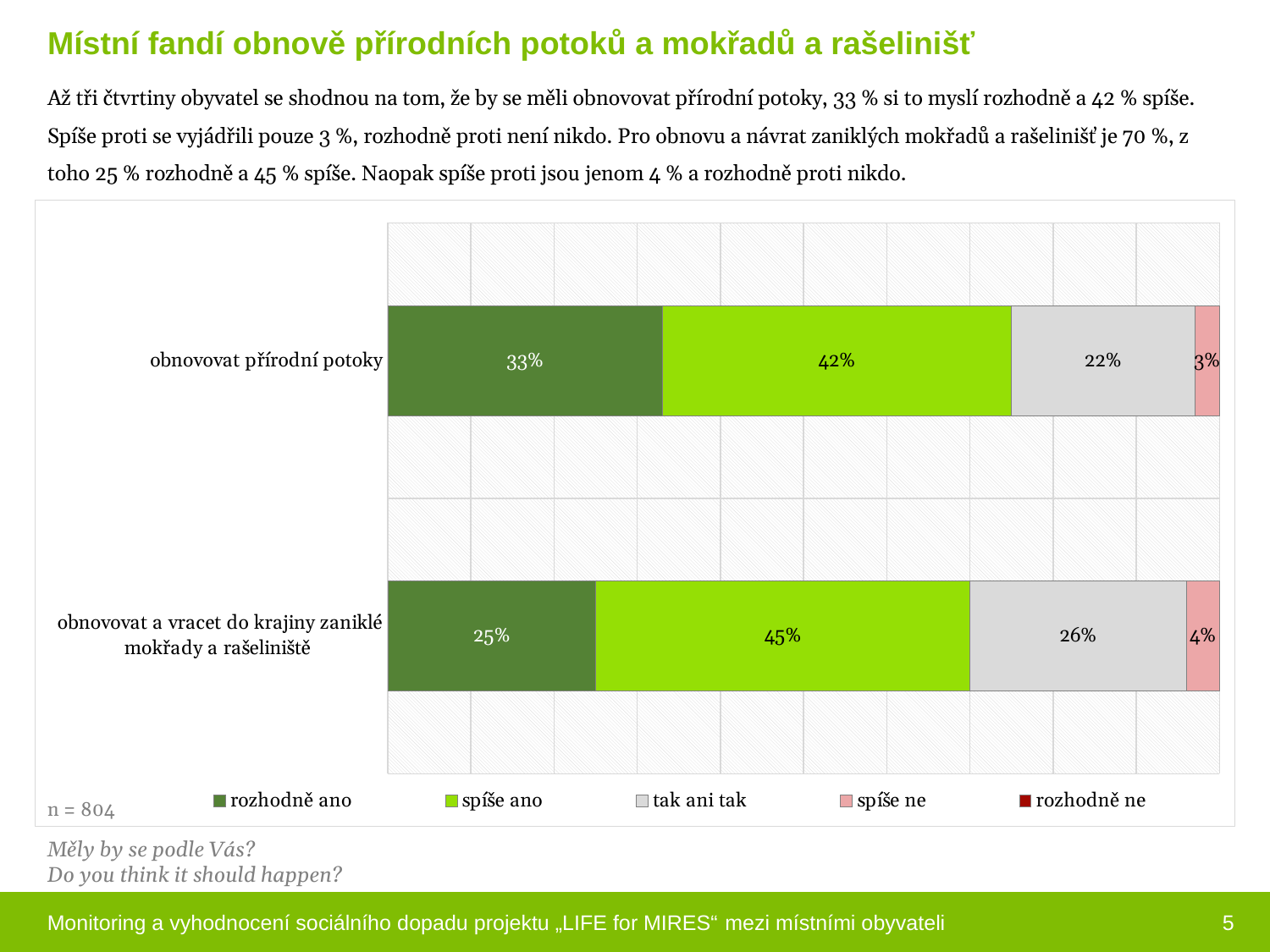

Místní fandí obnově přírodních potoků a mokřadů a rašelinišť
Až tři čtvrtiny obyvatel se shodnou na tom, že by se měli obnovovat přírodní potoky, 33 % si to myslí rozhodně a 42 % spíše. Spíše proti se vyjádřili pouze 3 %, rozhodně proti není nikdo. Pro obnovu a návrat zaniklých mokřadů a rašelinišť je 70 %, z toho 25 % rozhodně a 45 % spíše. Naopak spíše proti jsou jenom 4 % a rozhodně proti nikdo.

### Chart

| Category | rozhodně ano | spíše ano | tak ani tak | spíše ne | rozhodně ne |
|---|---|---|---|---|---|
| obnovovat přírodní potoky | 0.33 | 0.42 | 0.22 | 0.03 | 0.0 |
| obnovovat a vracet do krajiny zaniklé mokřady a rašeliniště  | 0.25 | 0.45 | 0.26 | 0.04 | 0.0 |
n = 804
Měly by se podle Vás?
Do you think it should happen?
Monitoring a vyhodnocení sociálního dopadu projektu „LIFE for MIRES“ mezi místními obyvateli
5